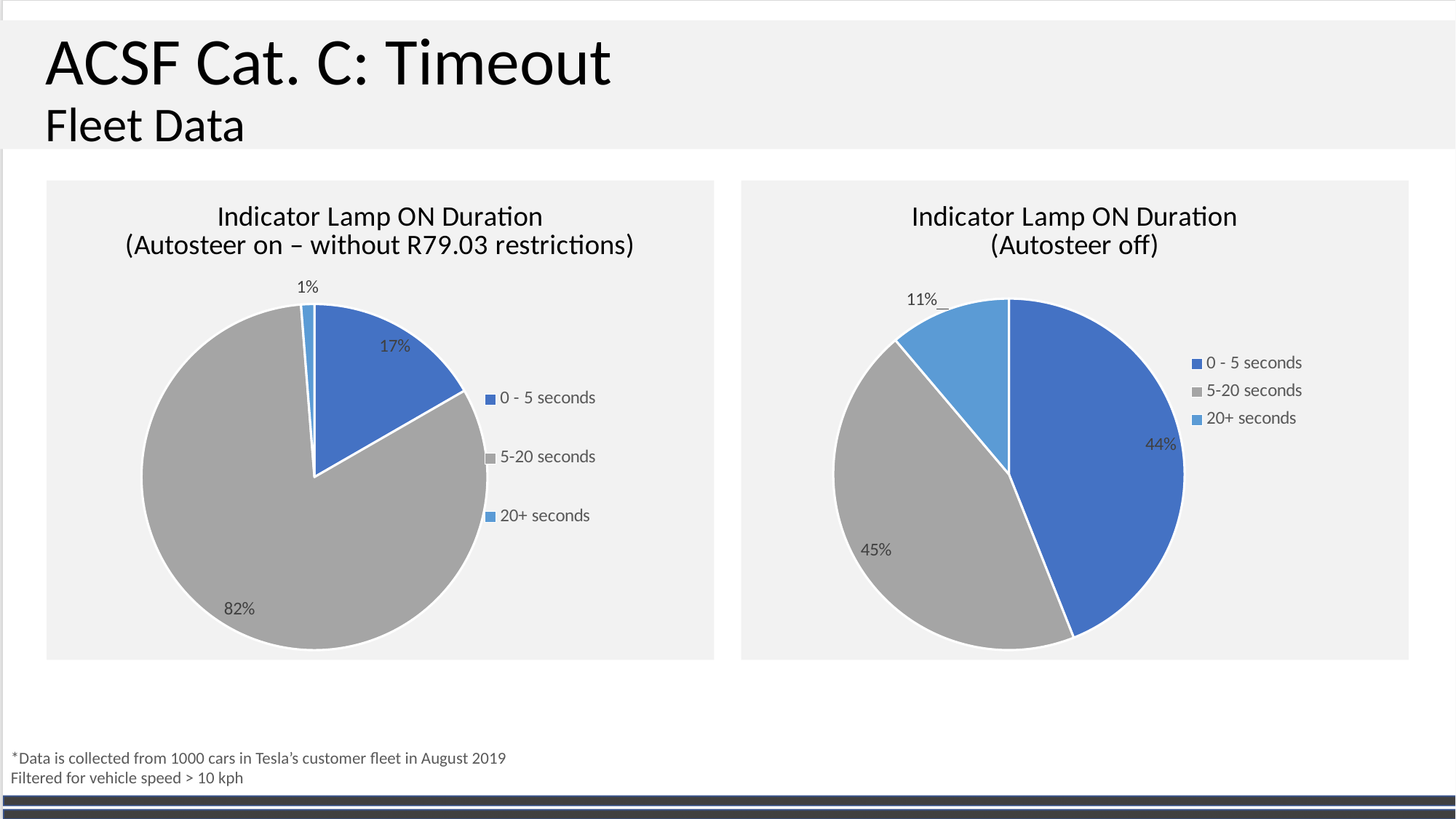

ACSF Cat. C: Timeout
Fleet Data

### Chart: Indicator Lamp ON Duration
(Autosteer on – without R79.03 restrictions)

| Category | Indicator Lamp ON Duration
(Autosteer on) |
|---|---|
| 0 - 5 seconds | 16967.0 |
| 5-20 seconds | 83436.0 |
| 20+ seconds | 1263.0 |

### Chart:

| Category | Indicator Lamp ON Duration
(Autosteer off) |
|---|---|
| 0 - 5 seconds | 398062.0 |
| 5-20 seconds | 405679.0 |
| 20+ seconds | 101171.0 |
*Data is collected from 1000 cars in Tesla’s customer fleet in August 2019
Filtered for vehicle speed > 10 kph